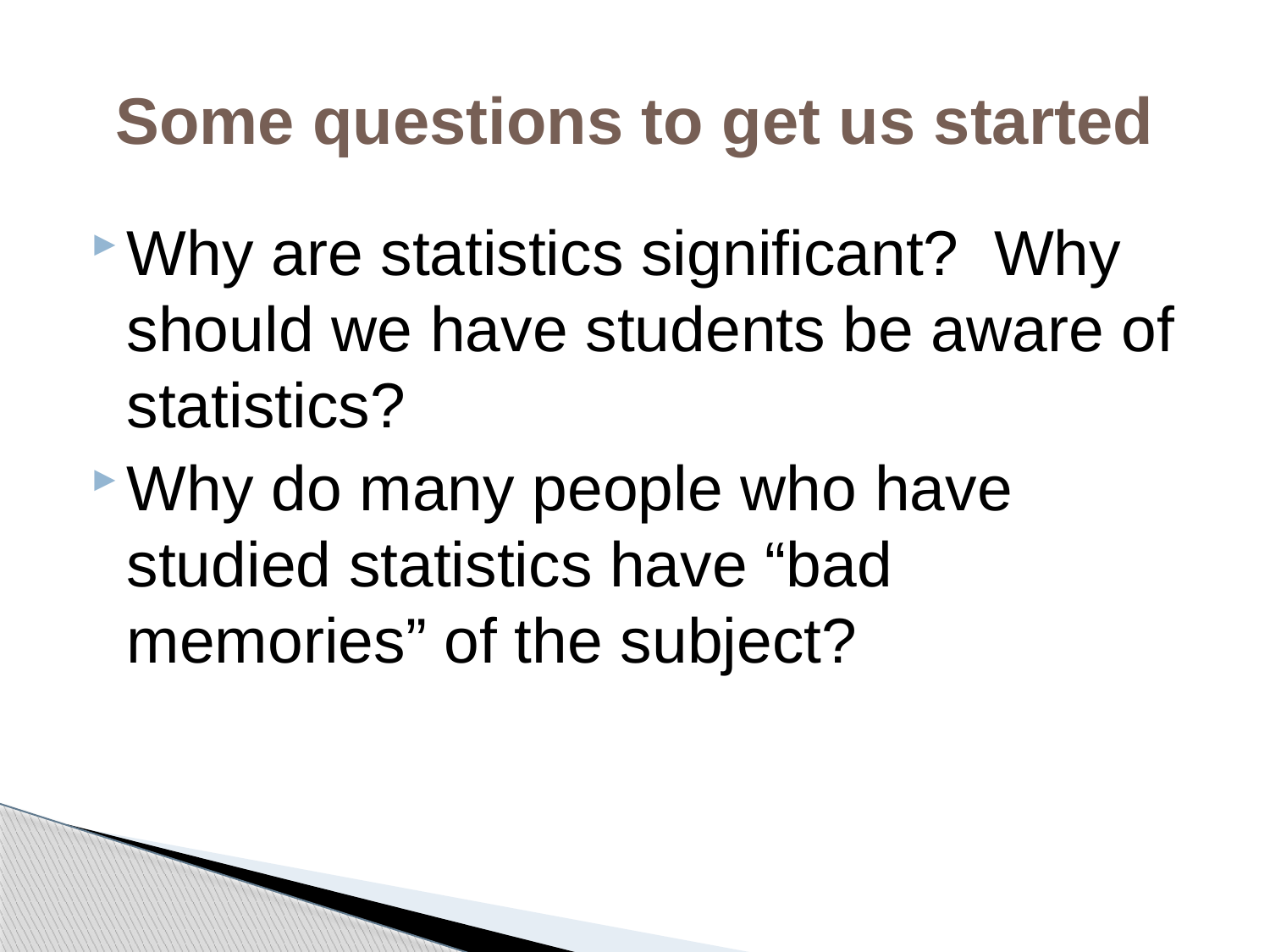

# Some questions to get us started
Why are statistics significant?  Why should we have students be aware of statistics?
Why do many people who have studied statistics have “bad memories” of the subject?